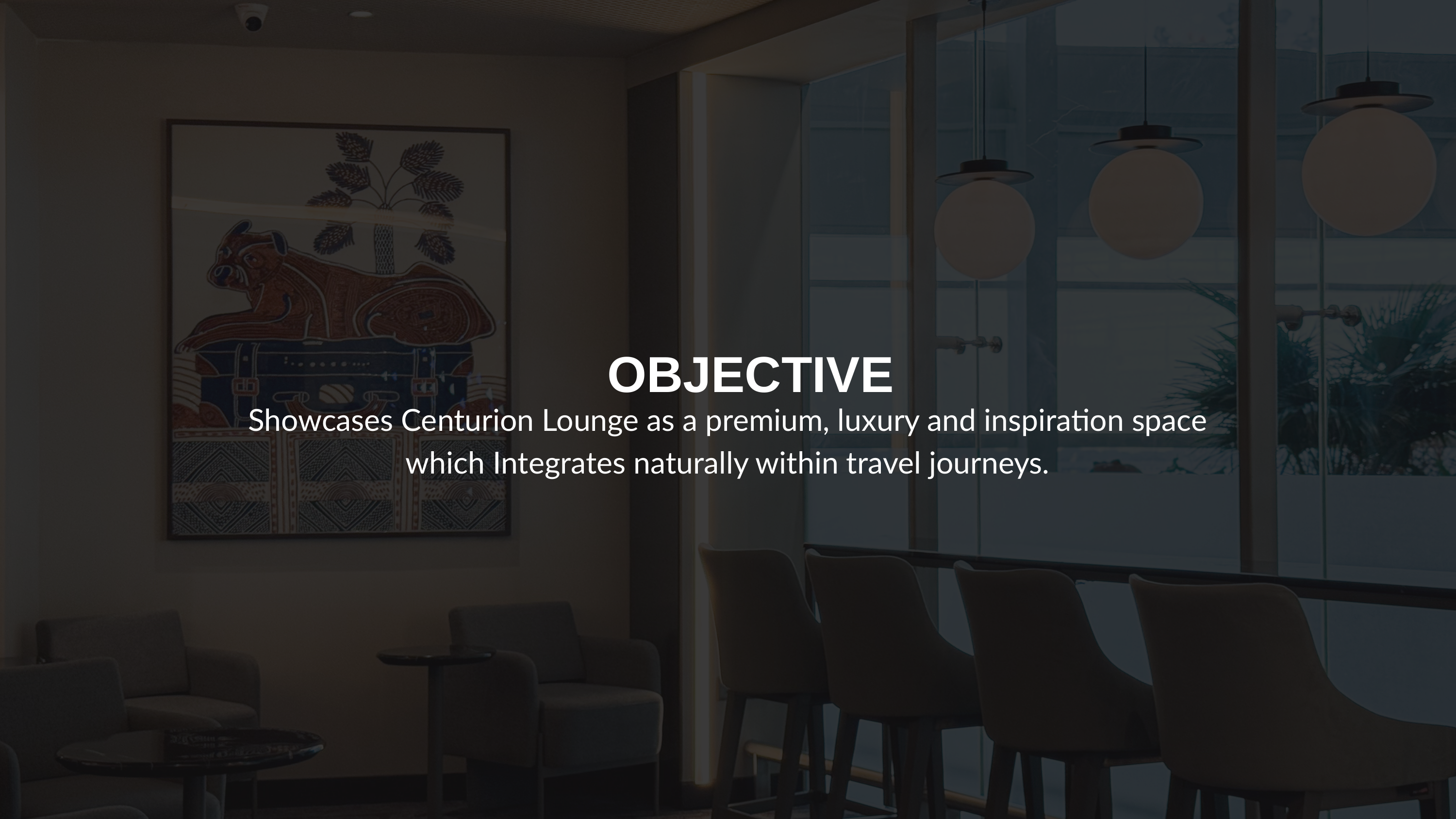

OBJECTIVE
Showcases Centurion Lounge as a premium, luxury and inspiration space
which Integrates naturally within travel journeys.